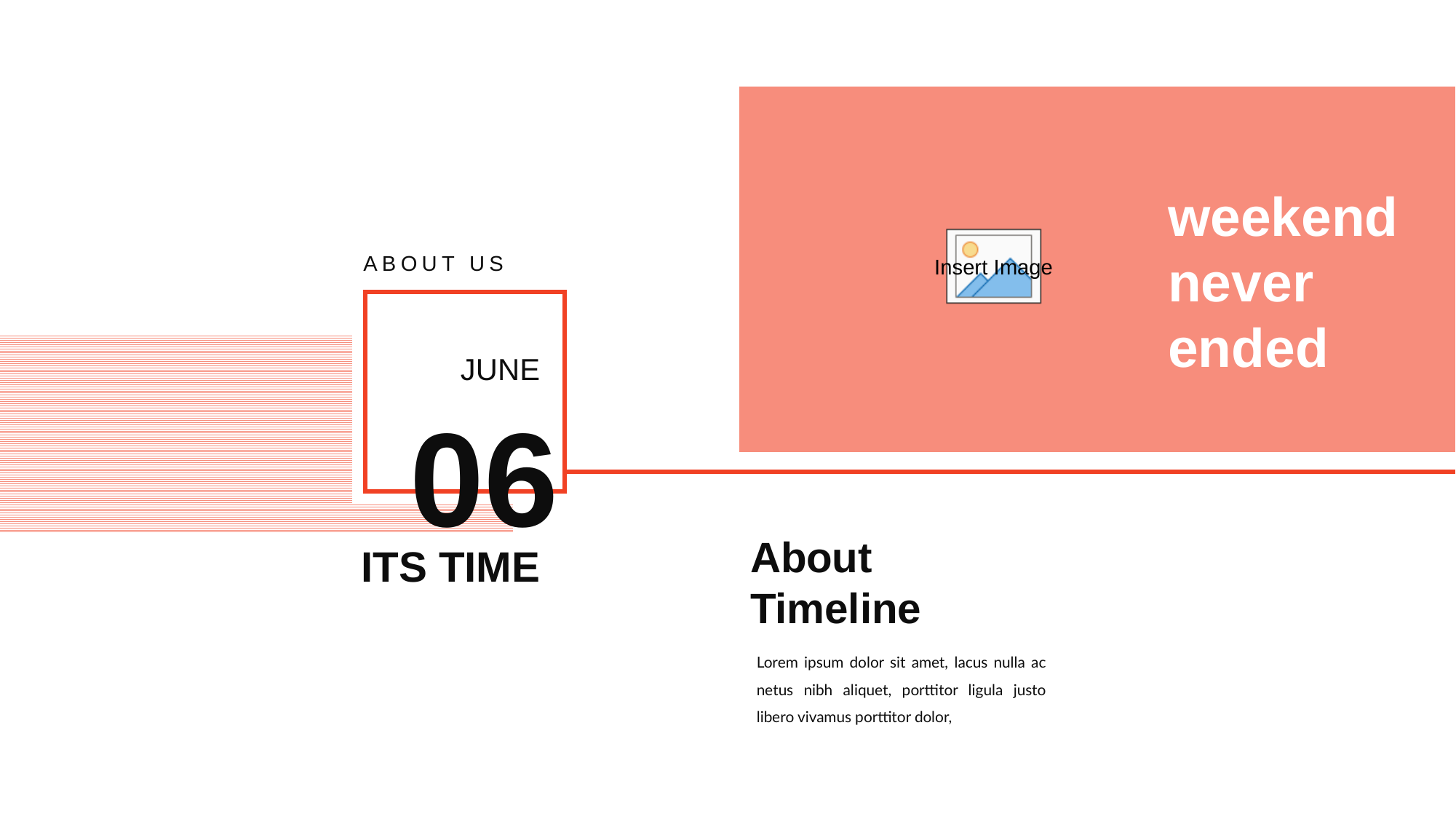

weekend
never
ended
ABOUT US

JUNE
06
About
Timeline
ITS TIME
Lorem ipsum dolor sit amet, lacus nulla ac netus nibh aliquet, porttitor ligula justo libero vivamus porttitor dolor,